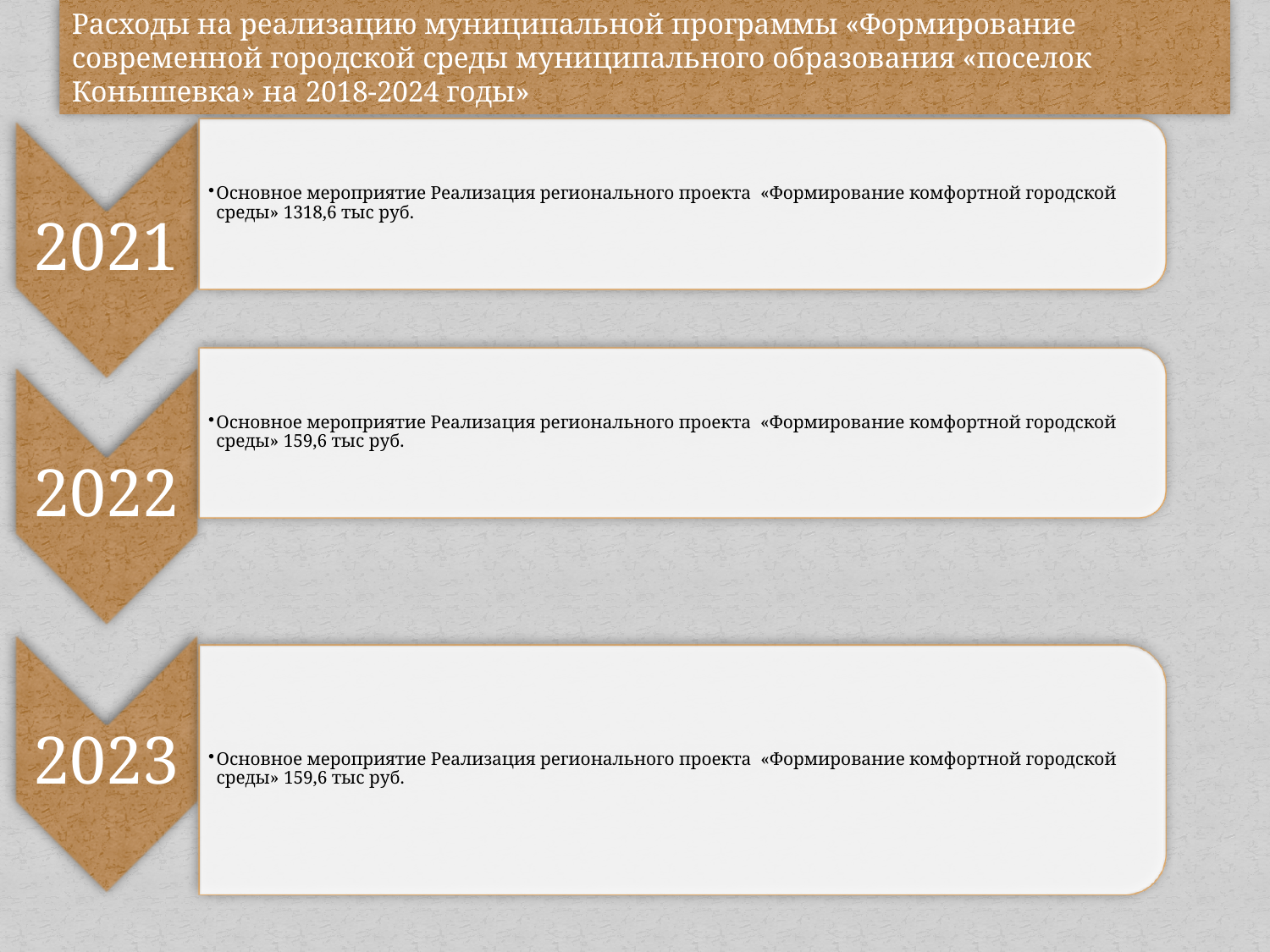

Расходы на реализацию муниципальной программы «Формирование современной городской среды муниципального образования «поселок Конышевка» на 2018-2024 годы»
2021
Основное мероприятие Реализация регионального проекта  «Формирование комфортной городской среды» 1318,6 тыс руб.
2022
Основное мероприятие Реализация регионального проекта  «Формирование комфортной городской среды» 159,6 тыс руб.
2023
Основное мероприятие Реализация регионального проекта  «Формирование комфортной городской среды» 159,6 тыс руб.